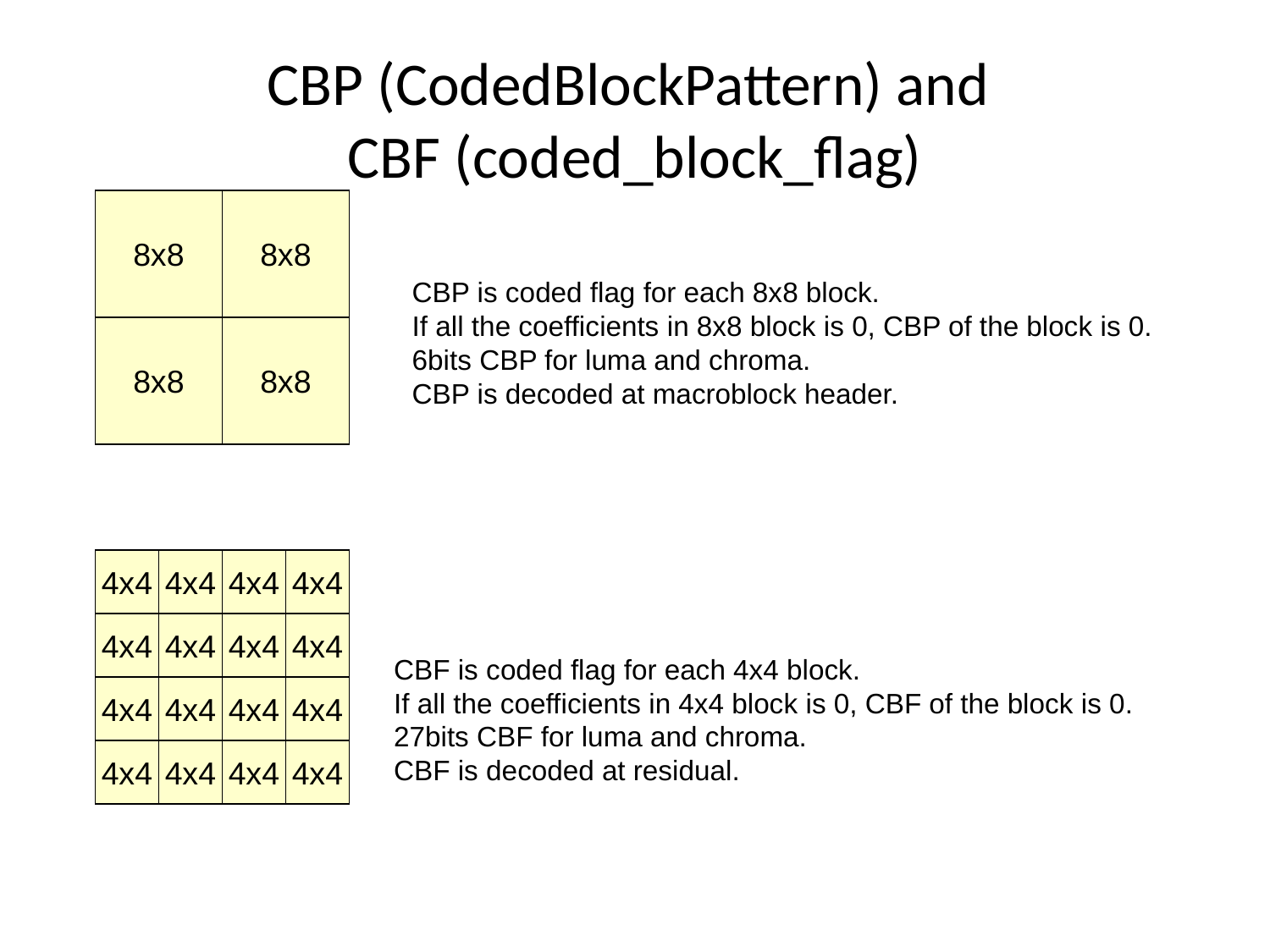

# CBP (CodedBlockPattern) and CBF (coded_block_flag)
8x8
8x8

8x8

8x8

CBP is coded flag for each 8x8 block.
If all the coefficients in 8x8 block is 0, CBP of the block is 0.
6bits CBP for luma and chroma.
CBP is decoded at macroblock header.
8x8
8x8
8x8
8x8
8x8
4x4
4x4
4x4
4x4
4x4
4x4
4x4
4x4
CBF is coded flag for each 4x4 block.
If all the coefficients in 4x4 block is 0, CBF of the block is 0.
27bits CBF for luma and chroma.
CBF is decoded at residual.
4x4
4x4
4x4
4x4
4x4
4x4
4x4
4x4